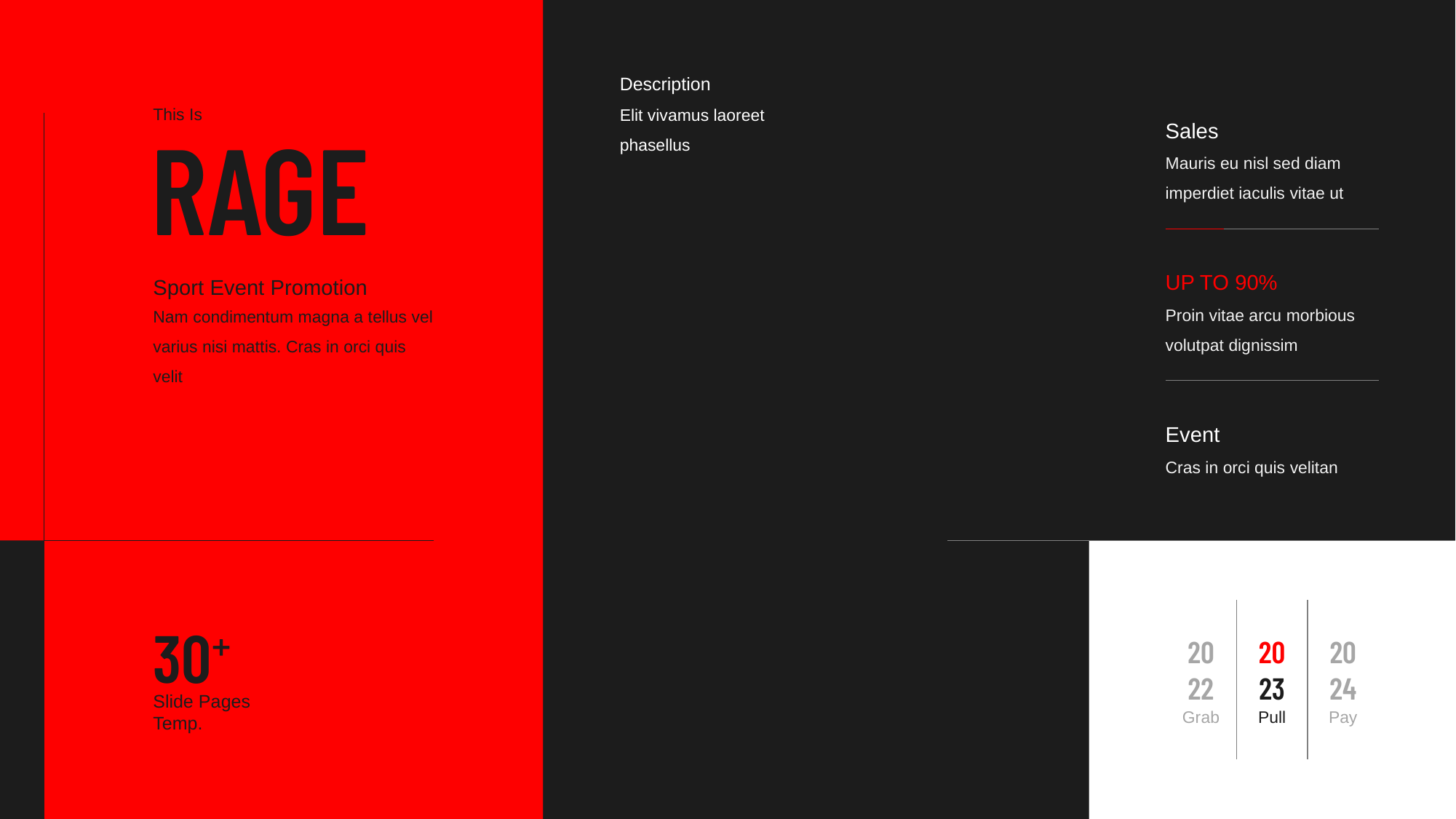

Description
Elit vivamus laoreet phasellus
This Is
Sales
Mauris eu nisl sed diam imperdiet iaculis vitae ut
RAGE
UP TO 90%
Proin vitae arcu morbious volutpat dignissim
Sport Event Promotion
Nam condimentum magna a tellus vel varius nisi mattis. Cras in orci quis velit
Event
Cras in orci quis velitan
30+
20
22
20
23
20
24
Slide Pages
Temp.
Grab
Pull
Pay